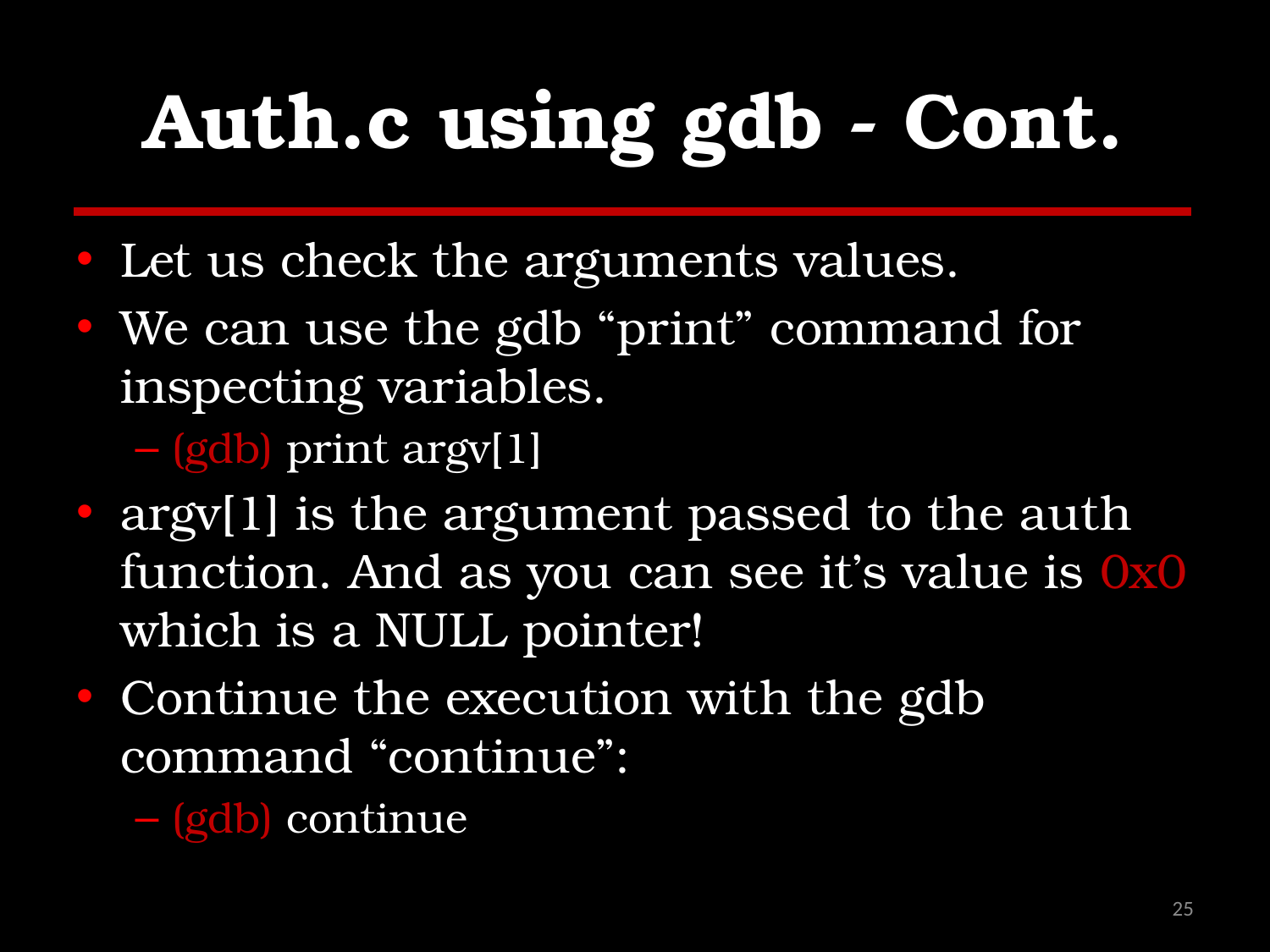

# Auth.c using gdb - Cont.
Let us check the arguments values.
We can use the gdb “print” command for inspecting variables.
(gdb) print argv[1]
argv[1] is the argument passed to the auth function. And as you can see it’s value is 0x0 which is a NULL pointer!
Continue the execution with the gdb command “continue”:
(gdb) continue
25